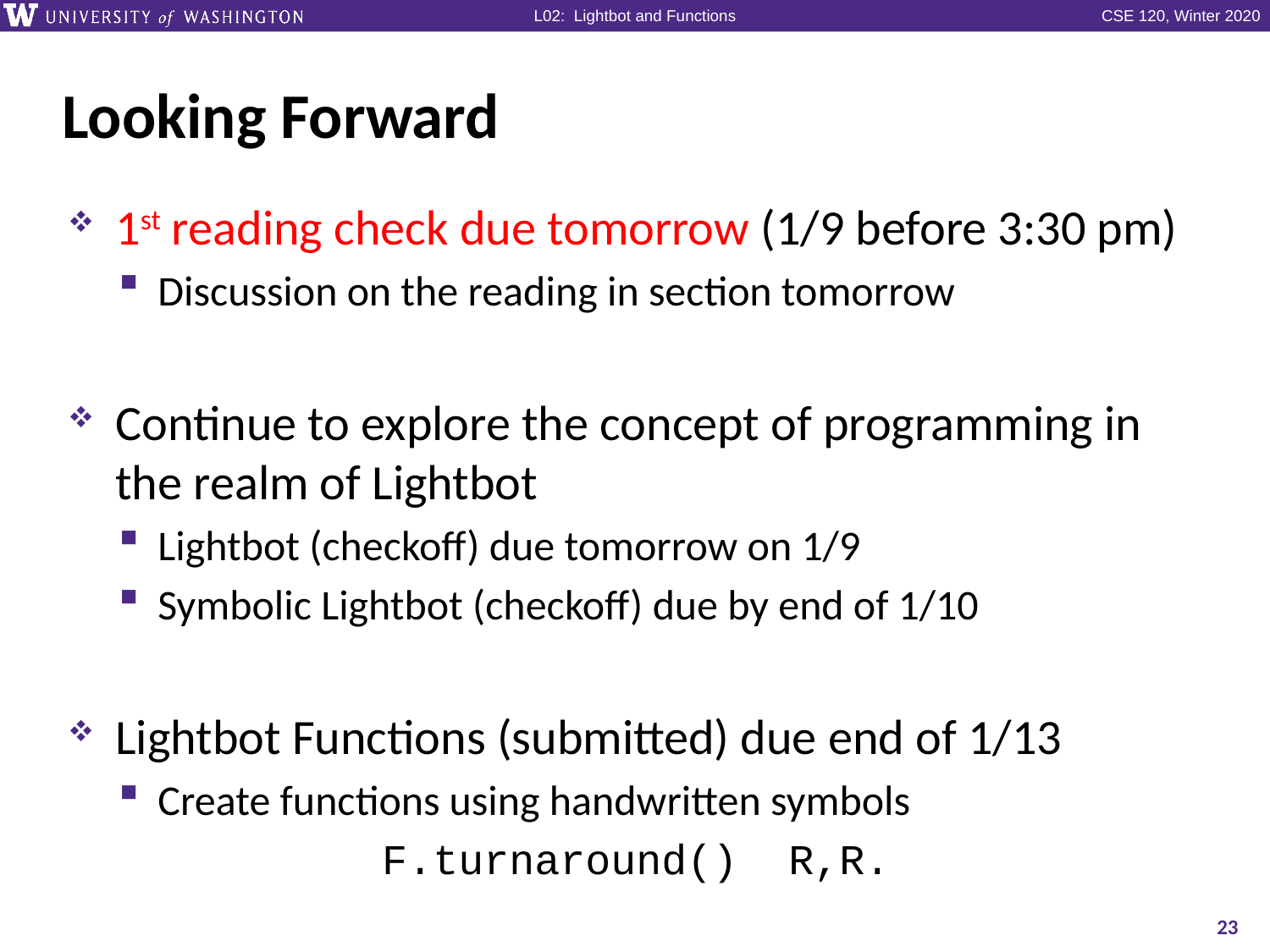

# Looking Forward
1st reading check due tomorrow (1/9 before 3:30 pm)
Discussion on the reading in section tomorrow

Continue to explore the concept of programming in the realm of Lightbot
Lightbot (checkoff) due tomorrow on 1/9
Symbolic Lightbot (checkoff) due by end of 1/10

Lightbot Functions (submitted) due end of 1/13
Create functions using handwritten symbols
F.turnaround()  R,R.
23